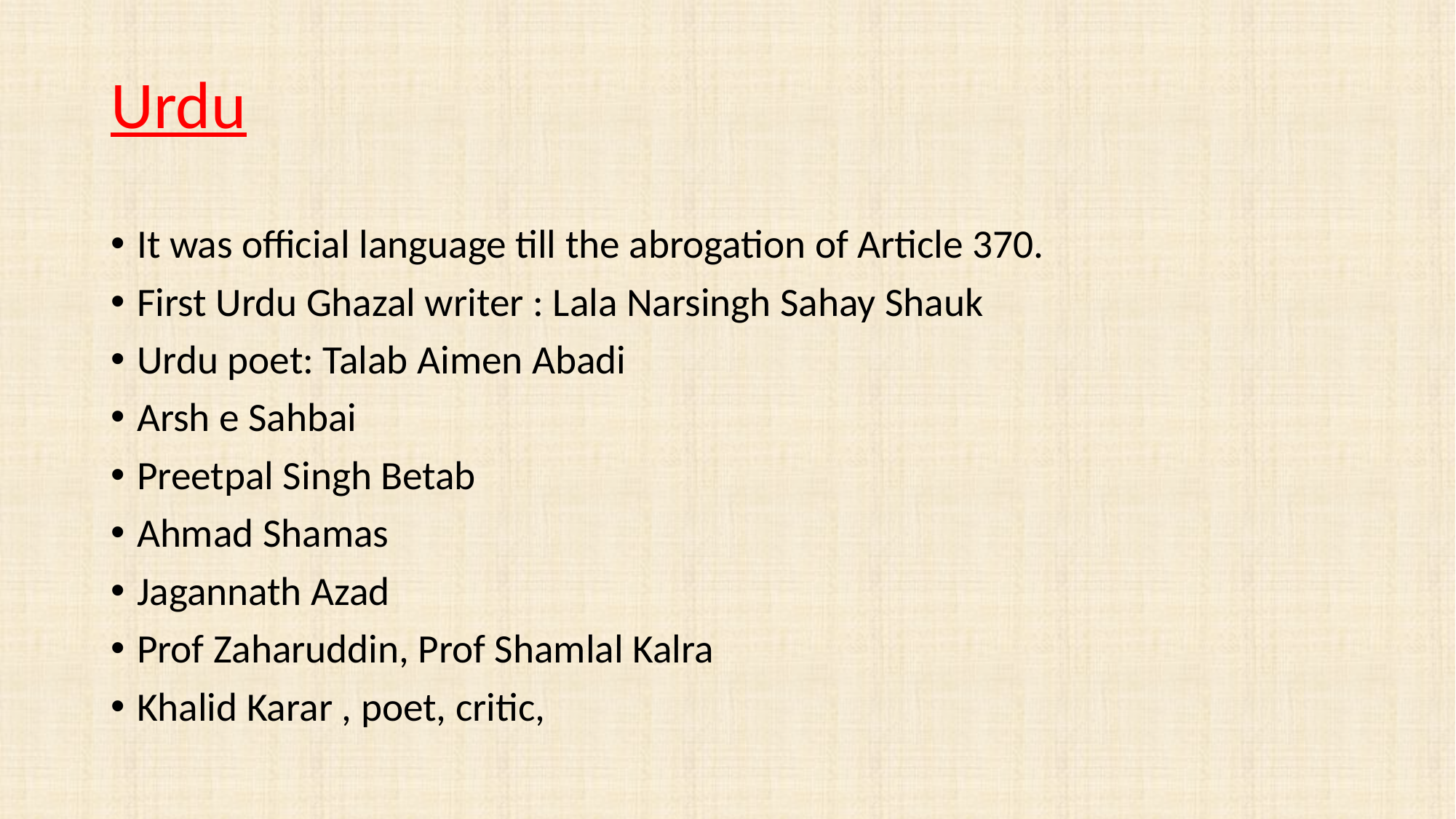

# Urdu
It was official language till the abrogation of Article 370.
First Urdu Ghazal writer : Lala Narsingh Sahay Shauk
Urdu poet: Talab Aimen Abadi
Arsh e Sahbai
Preetpal Singh Betab
Ahmad Shamas
Jagannath Azad
Prof Zaharuddin, Prof Shamlal Kalra
Khalid Karar , poet, critic,